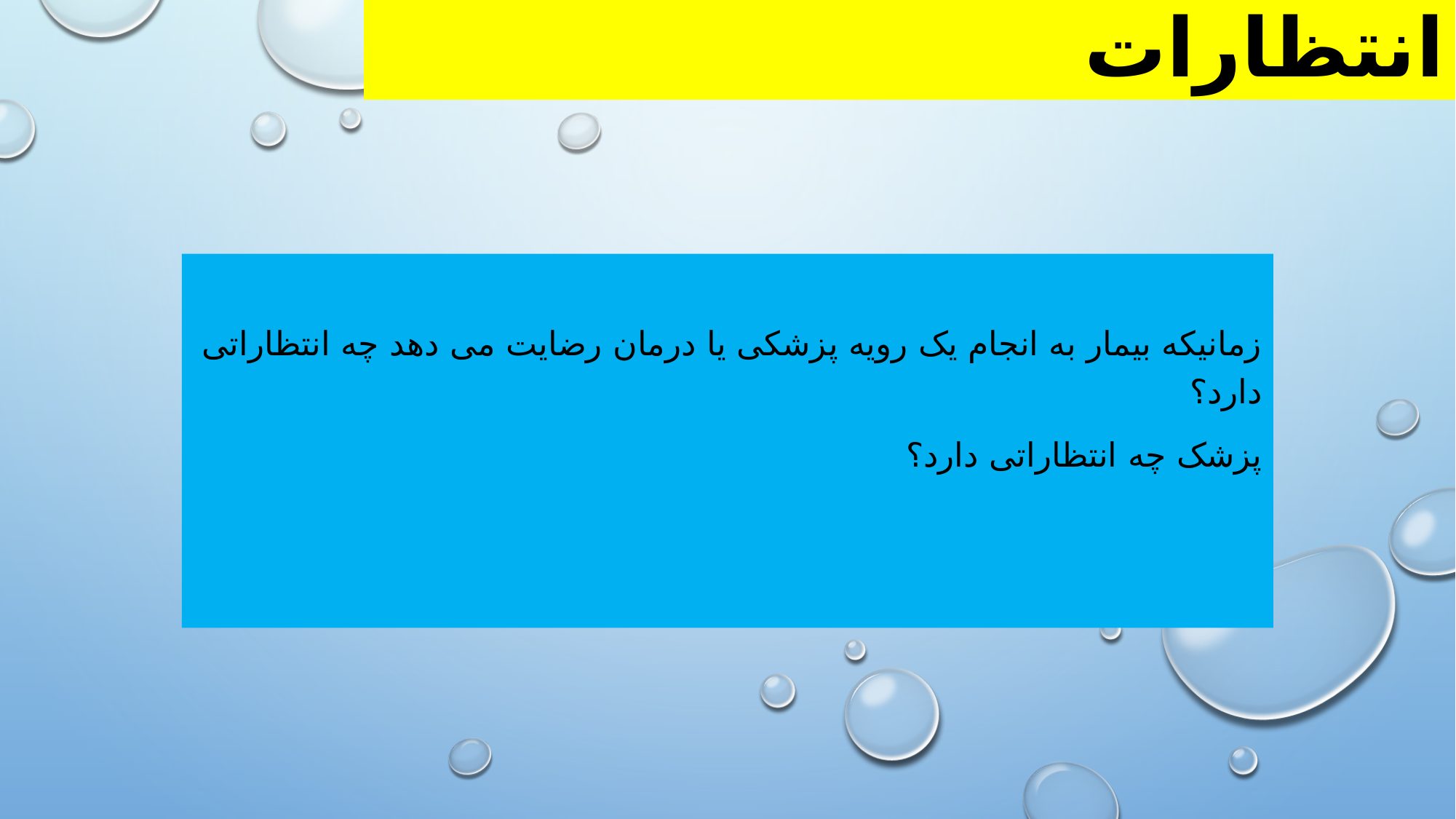

# انتظارات

زمانیکه بیمار به انجام یک رویه پزشکی یا درمان رضایت می دهد چه انتظاراتی دارد؟
پزشک چه انتظاراتی دارد؟